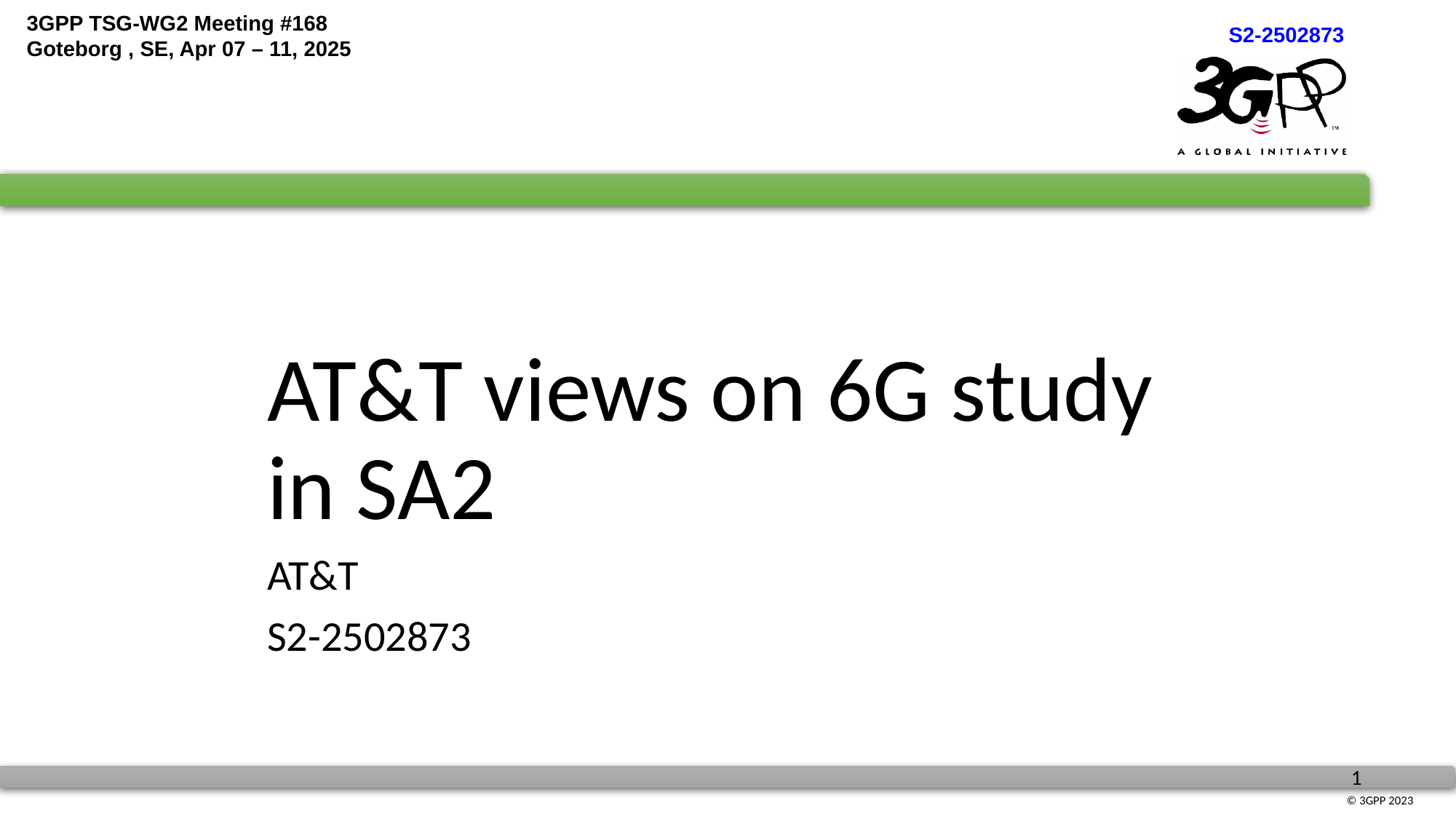

# AT&T views on 6G study in SA2
AT&T
S2-2502873